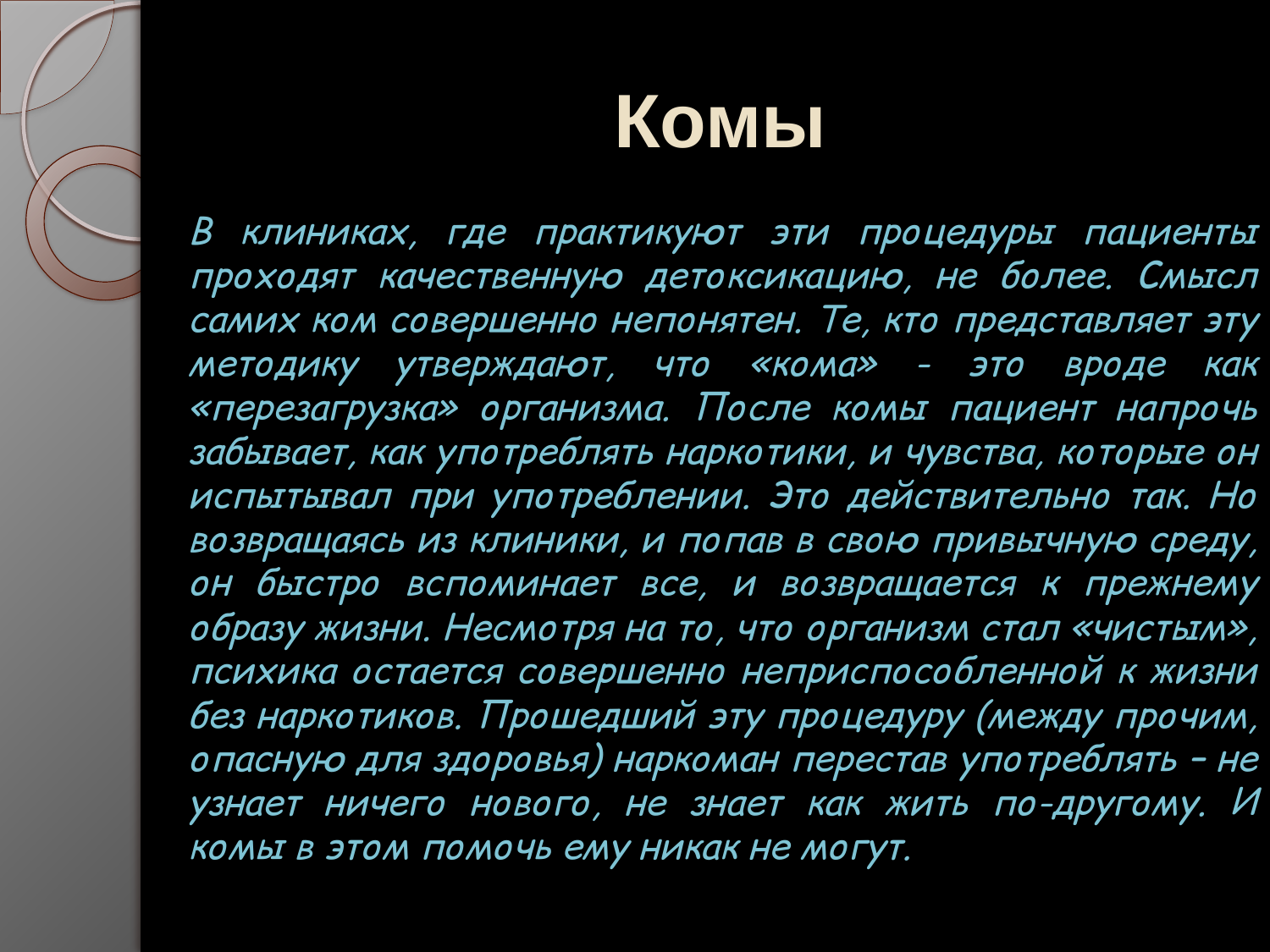

# Комы
В клиниках, где практикуют эти процедуры пациенты проходят качественную детоксикацию, не более. Смысл самих ком совершенно непонятен. Те, кто представляет эту методику утверждают, что «кома» - это вроде как «перезагрузка» организма. После комы пациент напрочь забывает, как употреблять наркотики, и чувства, которые он испытывал при употреблении. Это действительно так. Но возвращаясь из клиники, и попав в свою привычную среду, он быстро вспоминает все, и возвращается к прежнему образу жизни. Несмотря на то, что организм стал «чистым», психика остается совершенно неприспособленной к жизни без наркотиков. Прошедший эту процедуру (между прочим, опасную для здоровья) наркоман перестав употреблять – не узнает ничего нового, не знает как жить по-другому. И комы в этом помочь ему никак не могут.